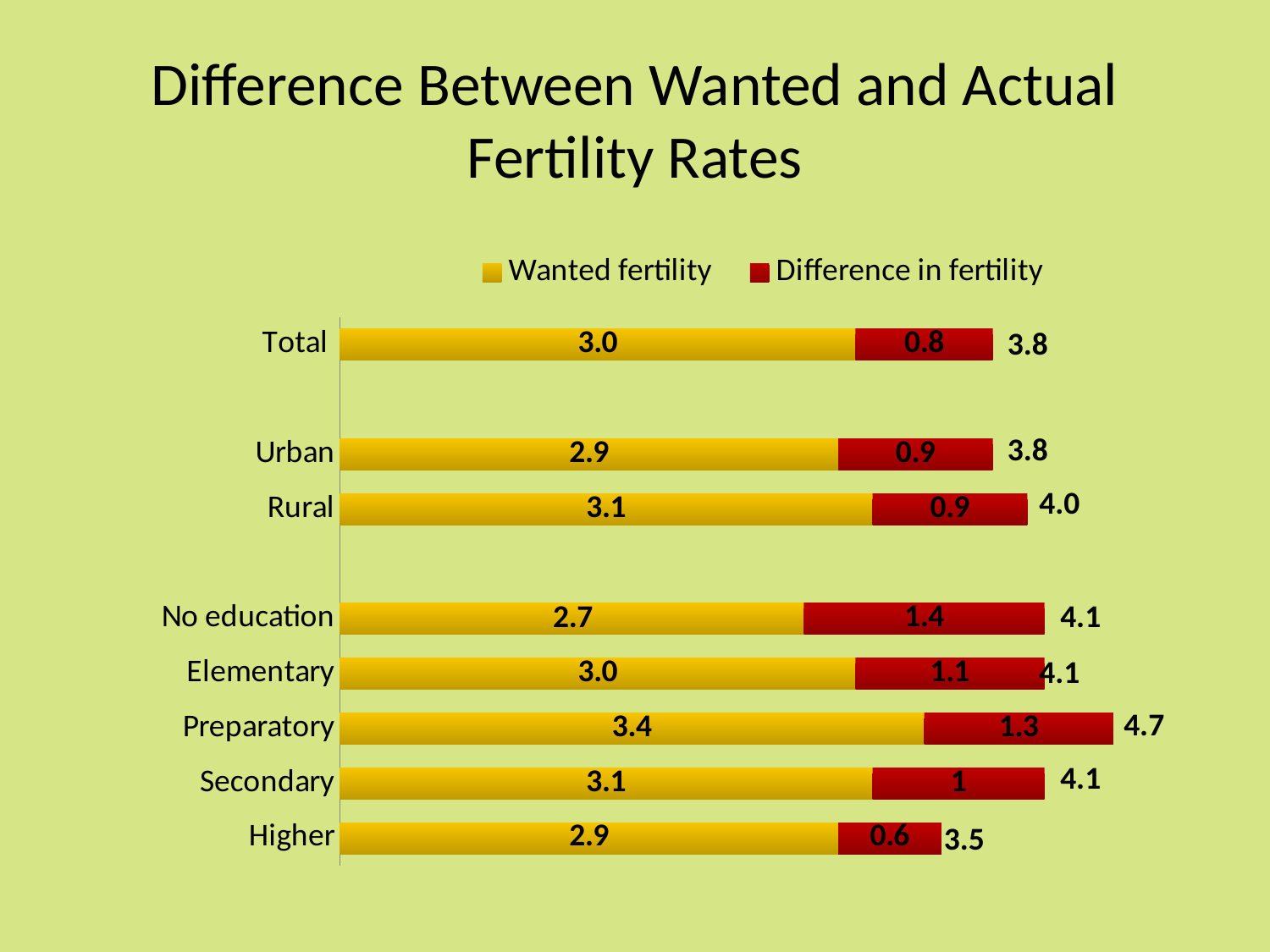

# Difference Between Wanted and Actual Fertility Rates

### Chart

| Category | Wanted fertility | Difference in fertility |
|---|---|---|
| Total  | 3.0 | 0.8 |
|  | None | None |
| Urban | 2.9 | 0.9 |
| Rural | 3.1 | 0.9 |
|  | None | None |
| No education | 2.7 | 1.3999999999999992 |
| Elementary | 3.0 | 1.1 |
| Preparatory | 3.4 | 1.3000000000000003 |
| Secondary | 3.1 | 0.9999999999999997 |
| Higher | 2.9 | 0.6000000000000002 |
3.8
3.8
4.0
4.1
4.1
4.7
4.1
3.5